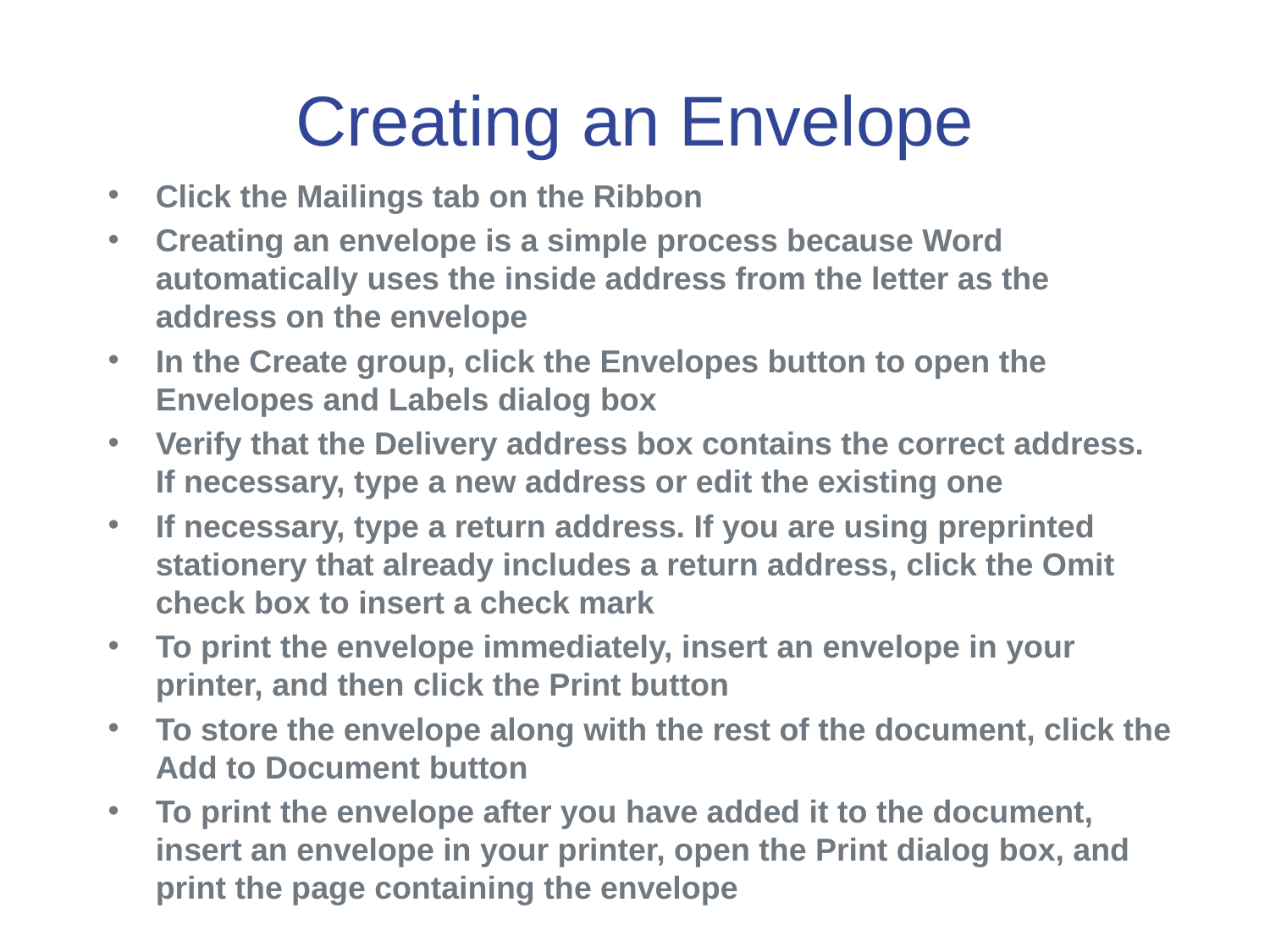

# Creating an Envelope
Click the Mailings tab on the Ribbon
Creating an envelope is a simple process because Word automatically uses the inside address from the letter as the address on the envelope
In the Create group, click the Envelopes button to open the Envelopes and Labels dialog box
Verify that the Delivery address box contains the correct address. If necessary, type a new address or edit the existing one
If necessary, type a return address. If you are using preprinted stationery that already includes a return address, click the Omit check box to insert a check mark
To print the envelope immediately, insert an envelope in your printer, and then click the Print button
To store the envelope along with the rest of the document, click the Add to Document button
To print the envelope after you have added it to the document, insert an envelope in your printer, open the Print dialog box, and print the page containing the envelope